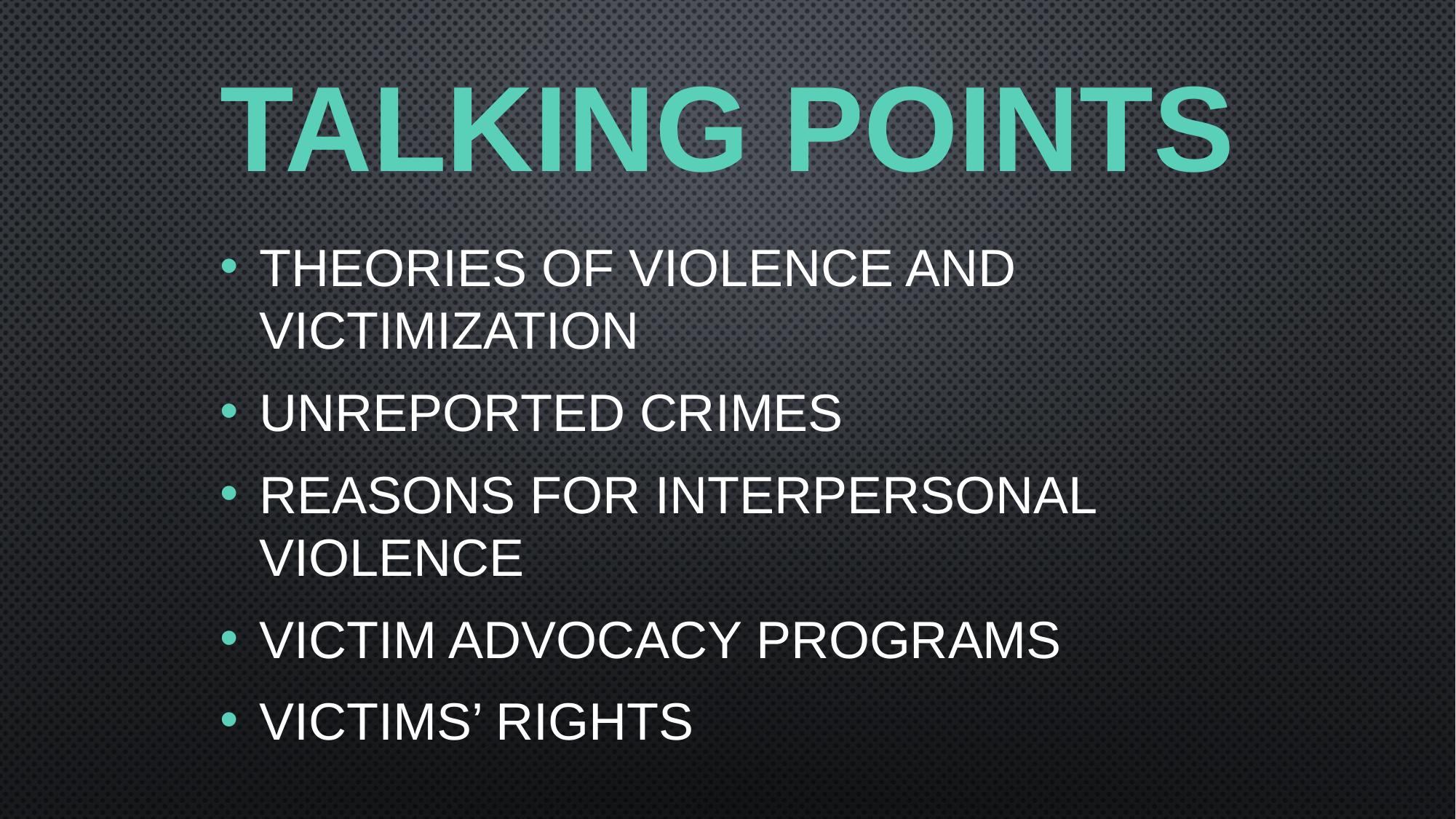

# Talking Points
theories of violence and victimization
Unreported Crimes
Reasons for Interpersonal Violence
victim advocacy programs
victims’ rights